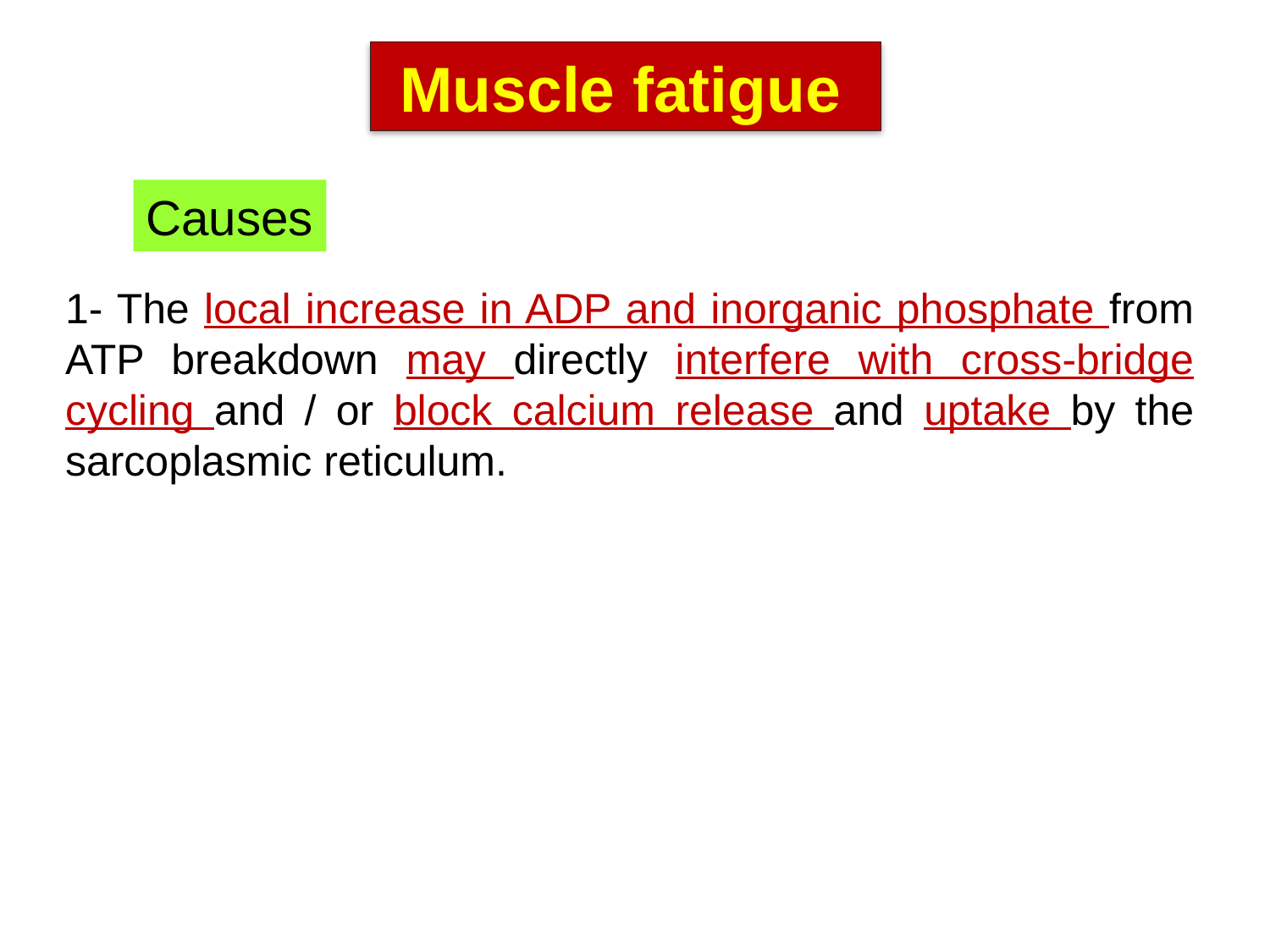

Muscle fatigue
Causes
1- The local increase in ADP and inorganic phosphate from ATP breakdown may directly interfere with cross-bridge cycling and / or block calcium release and uptake by the sarcoplasmic reticulum.